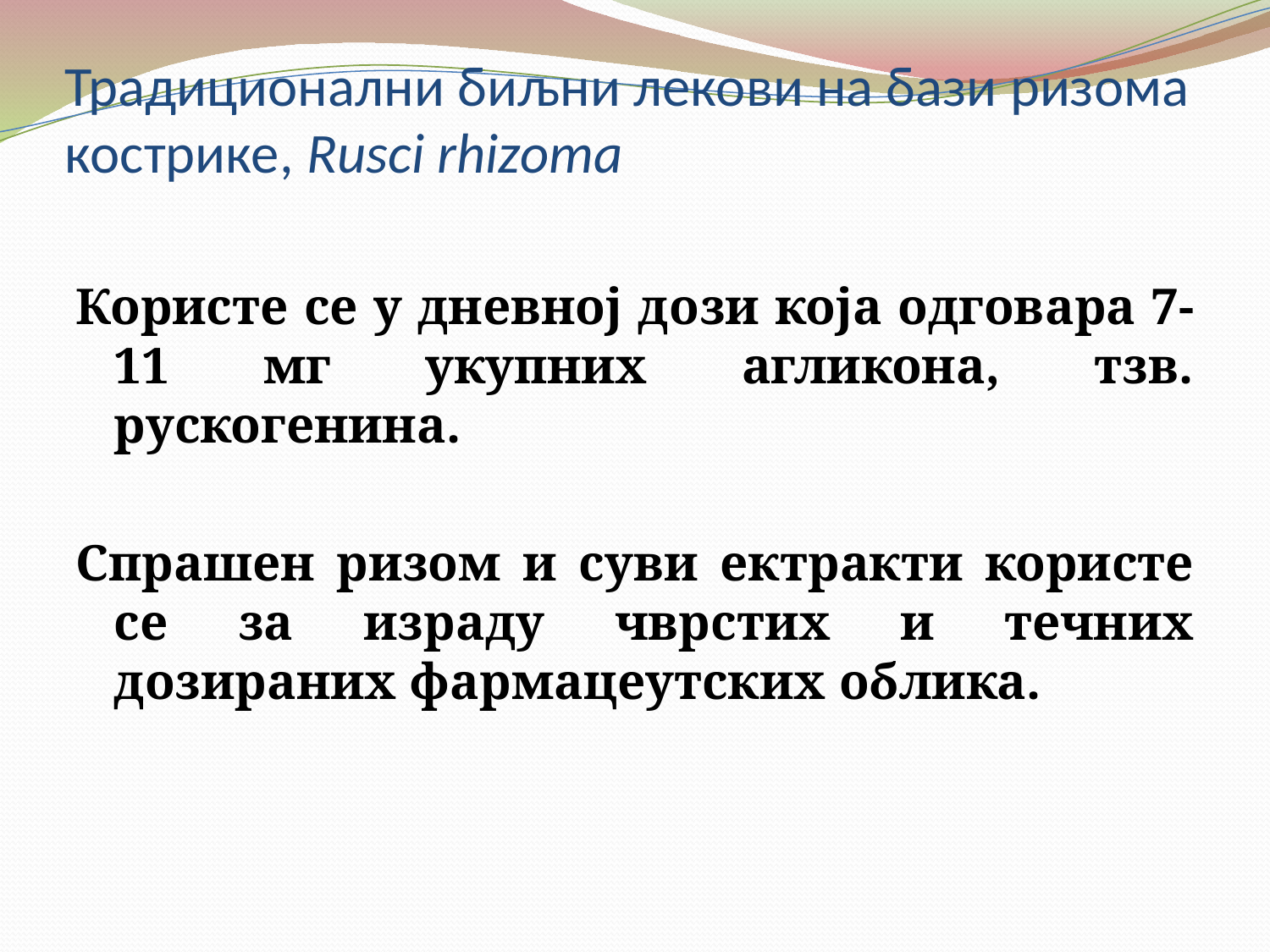

# Традиционални биљни лекови на бази ризома кострике, Rusci rhizoma
Користе се у дневној дози која одговара 7-11 мг укупних агликона, тзв. рускогенина.

Спрашен ризом и суви ектракти користе се за израду чврстих и течних дозираних фармацеутских облика.